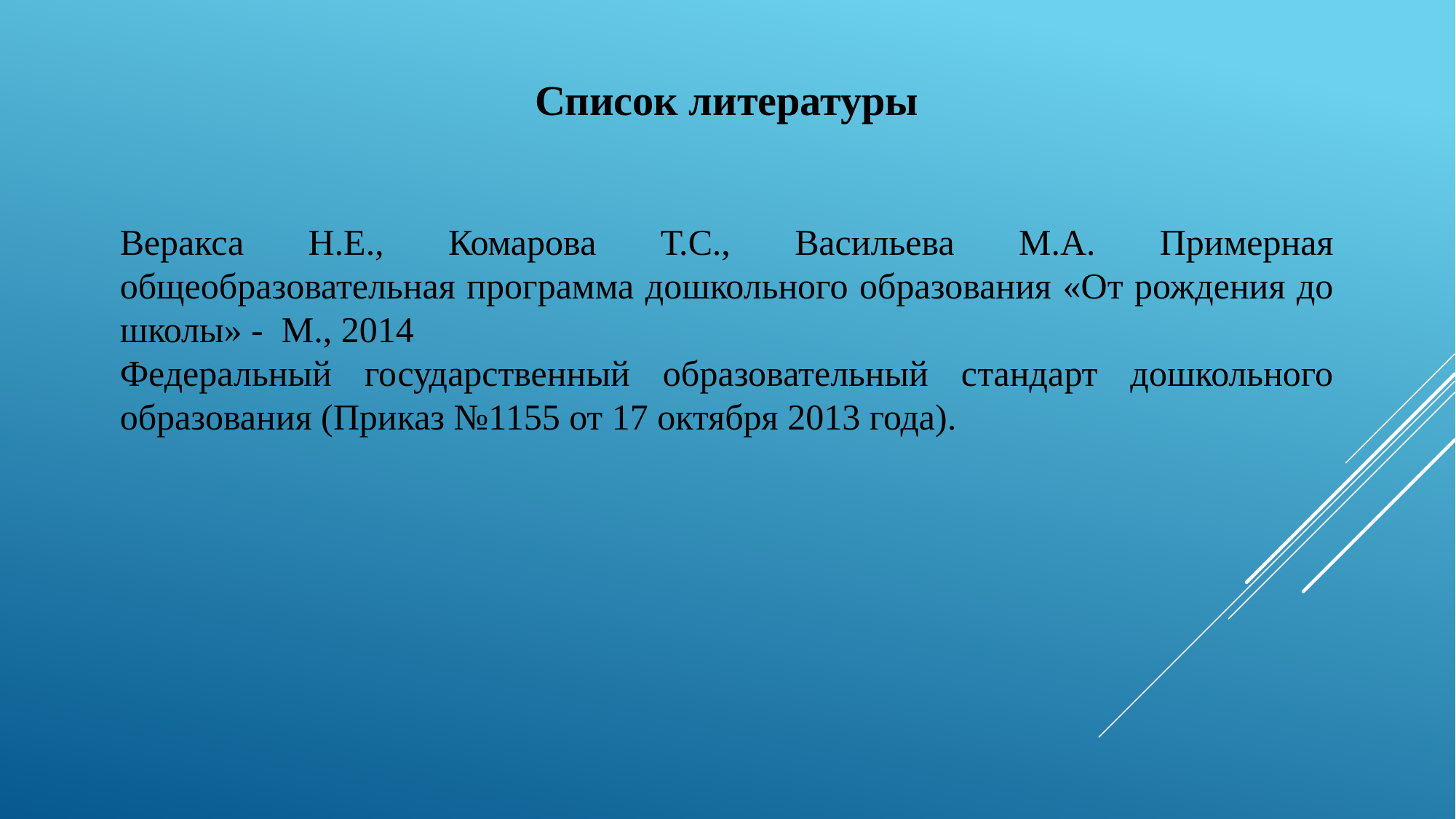

Список литературы
Веракса Н.Е., Комарова Т.С., Васильева М.А. Примерная общеобразовательная программа дошкольного образования «От рождения до школы» -  М., 2014
Федеральный государственный образовательный стандарт дошкольного образования (Приказ №1155 от 17 октября 2013 года).